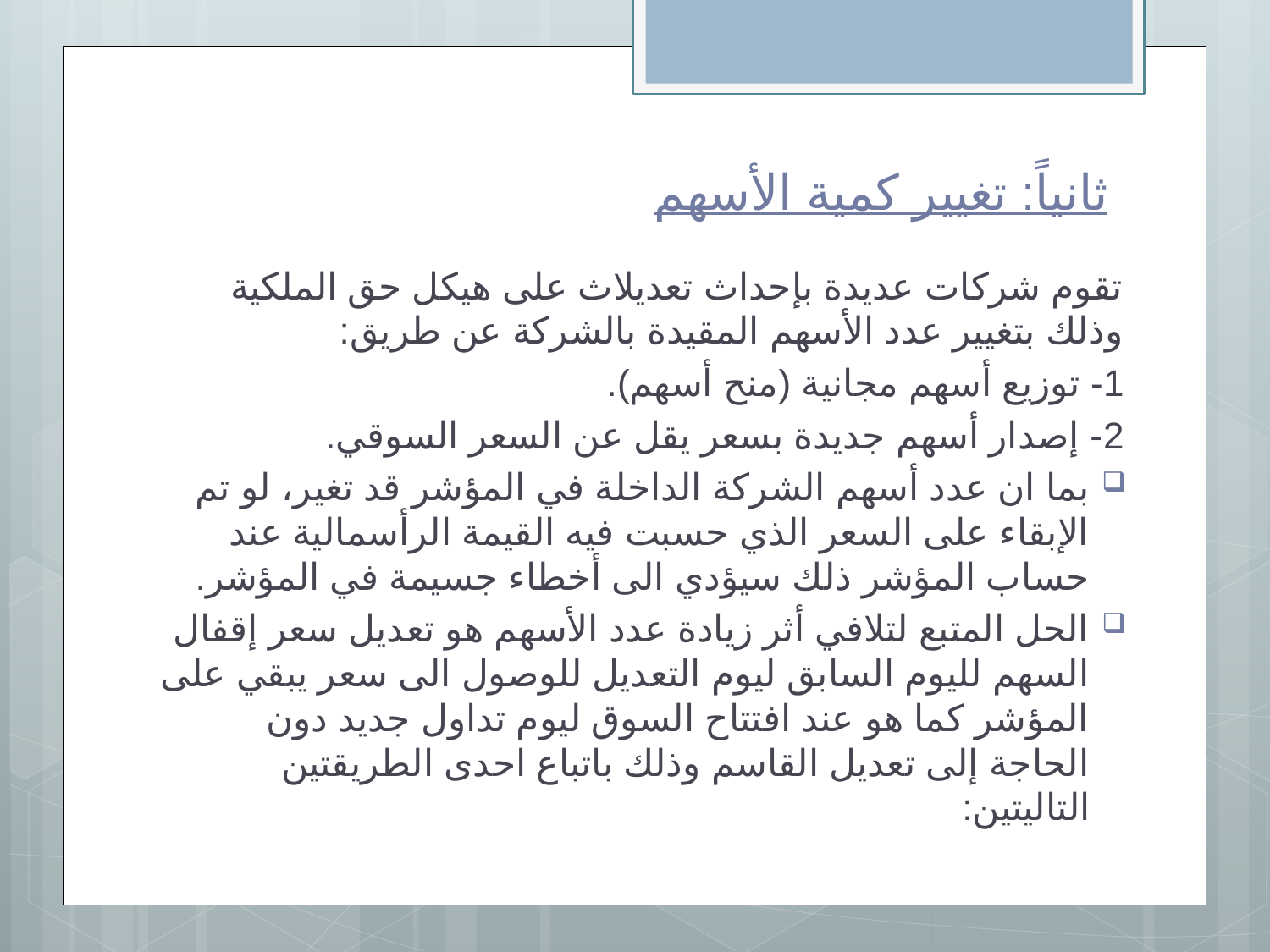

# ثانياً: تغيير كمية الأسهم
تقوم شركات عديدة بإحداث تعديلاث على هيكل حق الملكية وذلك بتغيير عدد الأسهم المقيدة بالشركة عن طريق:
1- توزيع أسهم مجانية (منح أسهم).
2- إصدار أسهم جديدة بسعر يقل عن السعر السوقي.
بما ان عدد أسهم الشركة الداخلة في المؤشر قد تغير، لو تم الإبقاء على السعر الذي حسبت فيه القيمة الرأسمالية عند حساب المؤشر ذلك سيؤدي الى أخطاء جسيمة في المؤشر.
الحل المتبع لتلافي أثر زيادة عدد الأسهم هو تعديل سعر إقفال السهم لليوم السابق ليوم التعديل للوصول الى سعر يبقي على المؤشر كما هو عند افتتاح السوق ليوم تداول جديد دون الحاجة إلى تعديل القاسم وذلك باتباع احدى الطريقتين التاليتين: